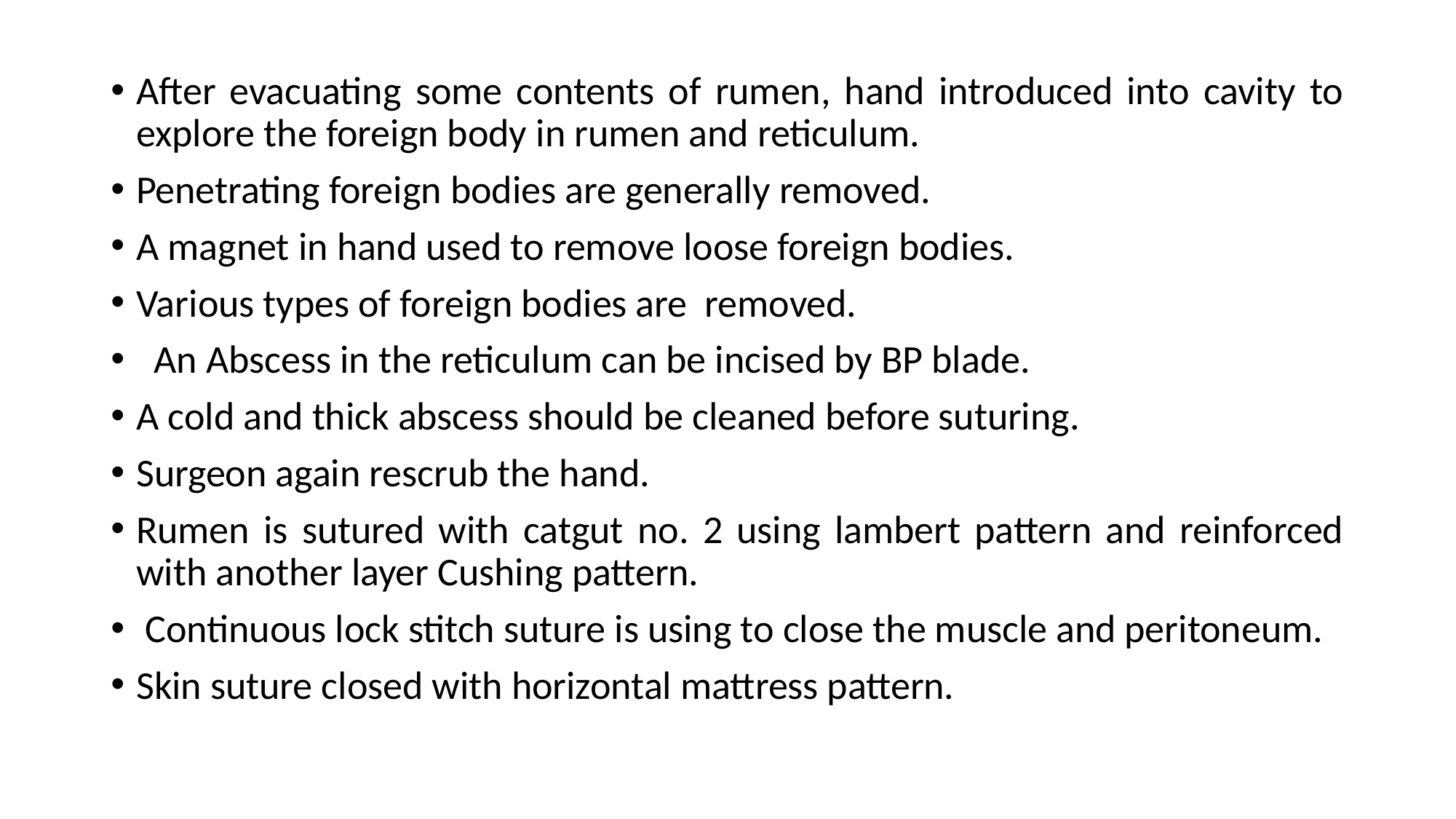

After evacuating some contents of rumen, hand introduced into cavity to explore the foreign body in rumen and reticulum.
Penetrating foreign bodies are generally removed.
A magnet in hand used to remove loose foreign bodies.
Various types of foreign bodies are  removed.
  An Abscess in the reticulum can be incised by BP blade.
A cold and thick abscess should be cleaned before suturing.
Surgeon again rescrub the hand.
Rumen is sutured with catgut no. 2 using lambert pattern and reinforced with another layer Cushing pattern.
 Continuous lock stitch suture is using to close the muscle and peritoneum.
Skin suture closed with horizontal mattress pattern.